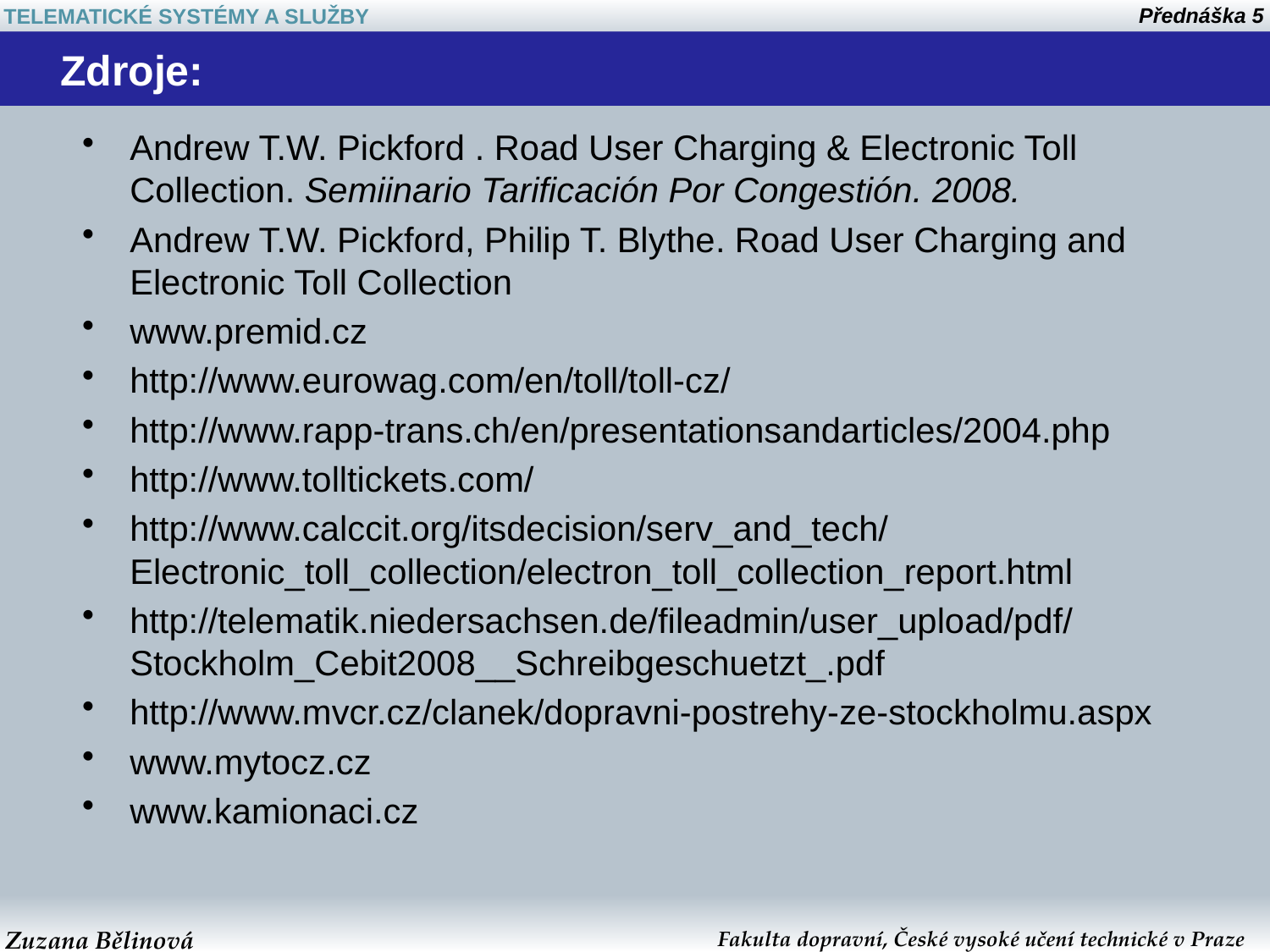

# Zdroje:
Andrew T.W. Pickford . Road User Charging & Electronic Toll Collection. Semiinario Tarificación Por Congestión. 2008.
Andrew T.W. Pickford, Philip T. Blythe. Road User Charging and Electronic Toll Collection
www.premid.cz
http://www.eurowag.com/en/toll/toll-cz/
http://www.rapp-trans.ch/en/presentationsandarticles/2004.php
http://www.tolltickets.com/
http://www.calccit.org/itsdecision/serv_and_tech/Electronic_toll_collection/electron_toll_collection_report.html
http://telematik.niedersachsen.de/fileadmin/user_upload/pdf/Stockholm_Cebit2008__Schreibgeschuetzt_.pdf
http://www.mvcr.cz/clanek/dopravni-postrehy-ze-stockholmu.aspx
www.mytocz.cz
www.kamionaci.cz